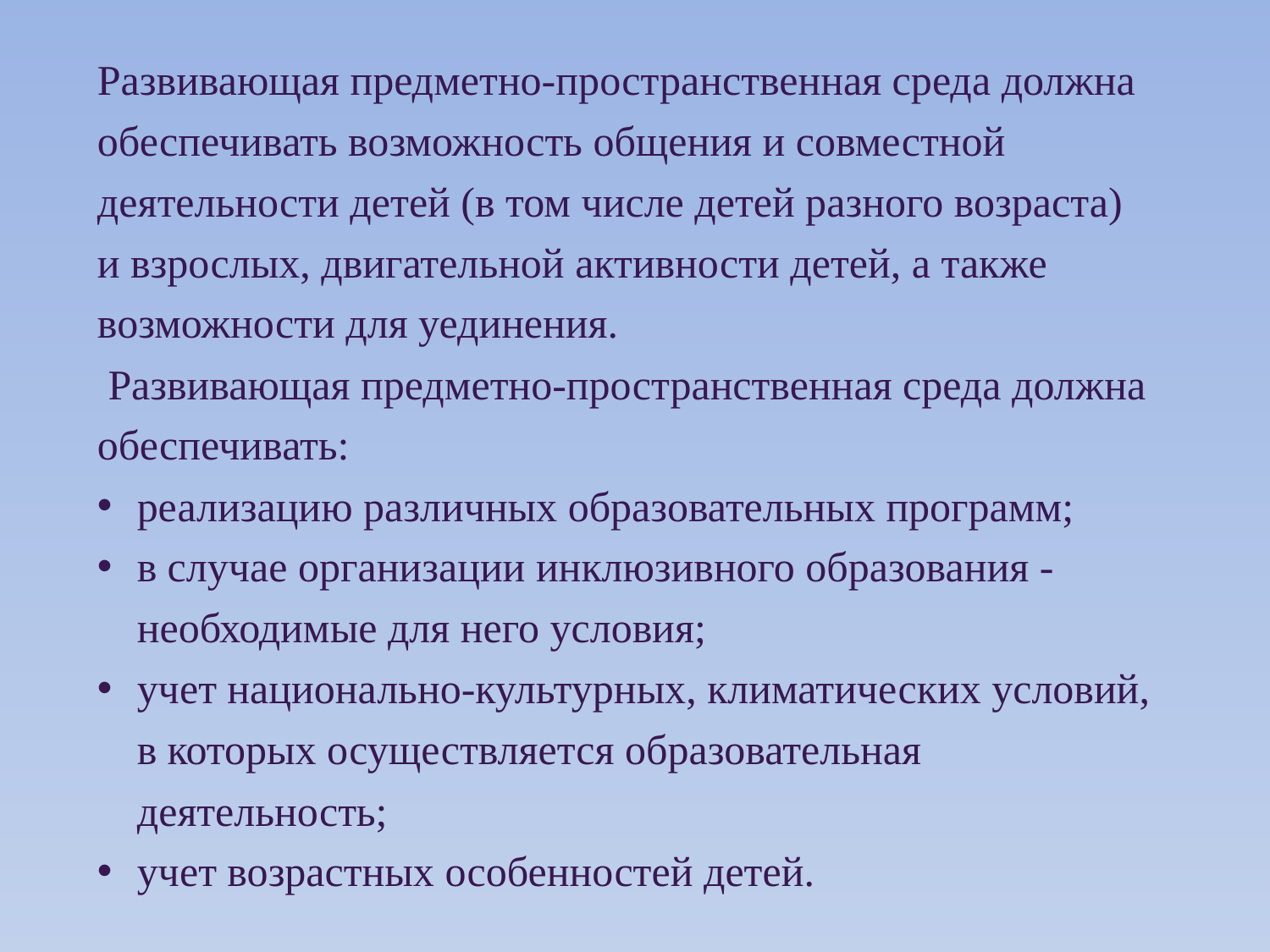

Развивающая предметно-пространственная среда должна обеспечивать возможность общения и совместной деятельности детей (в том числе детей разного возраста) и взрослых, двигательной активности детей, а также возможности для уединения.
 Развивающая предметно-пространственная среда должна обеспечивать:
реализацию различных образовательных программ;
в случае организации инклюзивного образования - необходимые для него условия;
учет национально-культурных, климатических условий, в которых осуществляется образовательная деятельность;
учет возрастных особенностей детей.